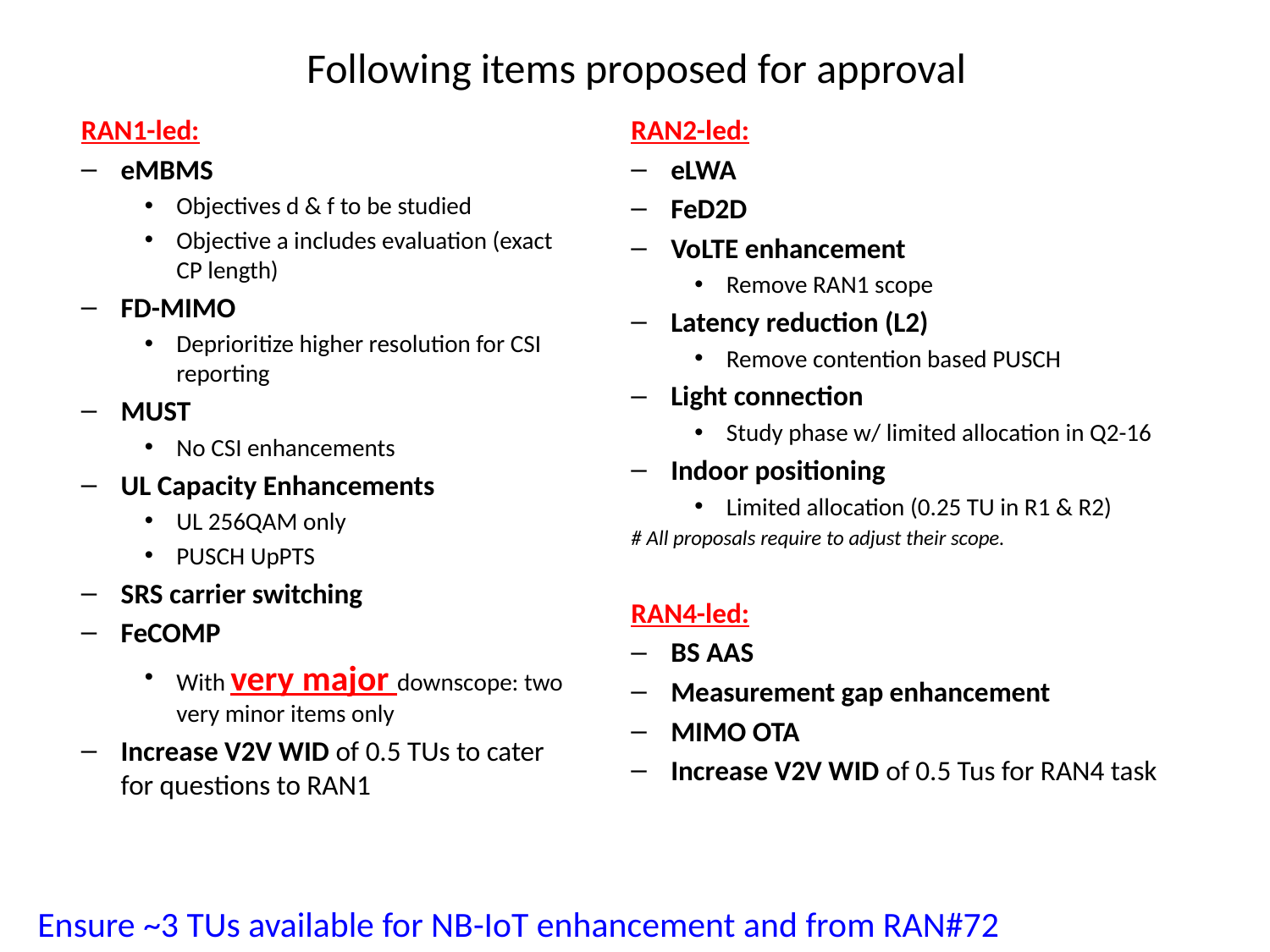

# Following items proposed for approval
RAN1-led:
eMBMS
Objectives d & f to be studied
Objective a includes evaluation (exact CP length)
FD-MIMO
Deprioritize higher resolution for CSI reporting
MUST
No CSI enhancements
UL Capacity Enhancements
UL 256QAM only
PUSCH UpPTS
SRS carrier switching
FeCOMP
With very major downscope: two very minor items only
Increase V2V WID of 0.5 TUs to cater for questions to RAN1

RAN2-led:
eLWA
FeD2D
VoLTE enhancement
Remove RAN1 scope
Latency reduction (L2)
Remove contention based PUSCH
Light connection
Study phase w/ limited allocation in Q2-16
Indoor positioning
Limited allocation (0.25 TU in R1 & R2)
# All proposals require to adjust their scope.

RAN4-led:
BS AAS
Measurement gap enhancement
MIMO OTA
Increase V2V WID of 0.5 Tus for RAN4 task

Ensure ~3 TUs available for NB-IoT enhancement and from RAN#72